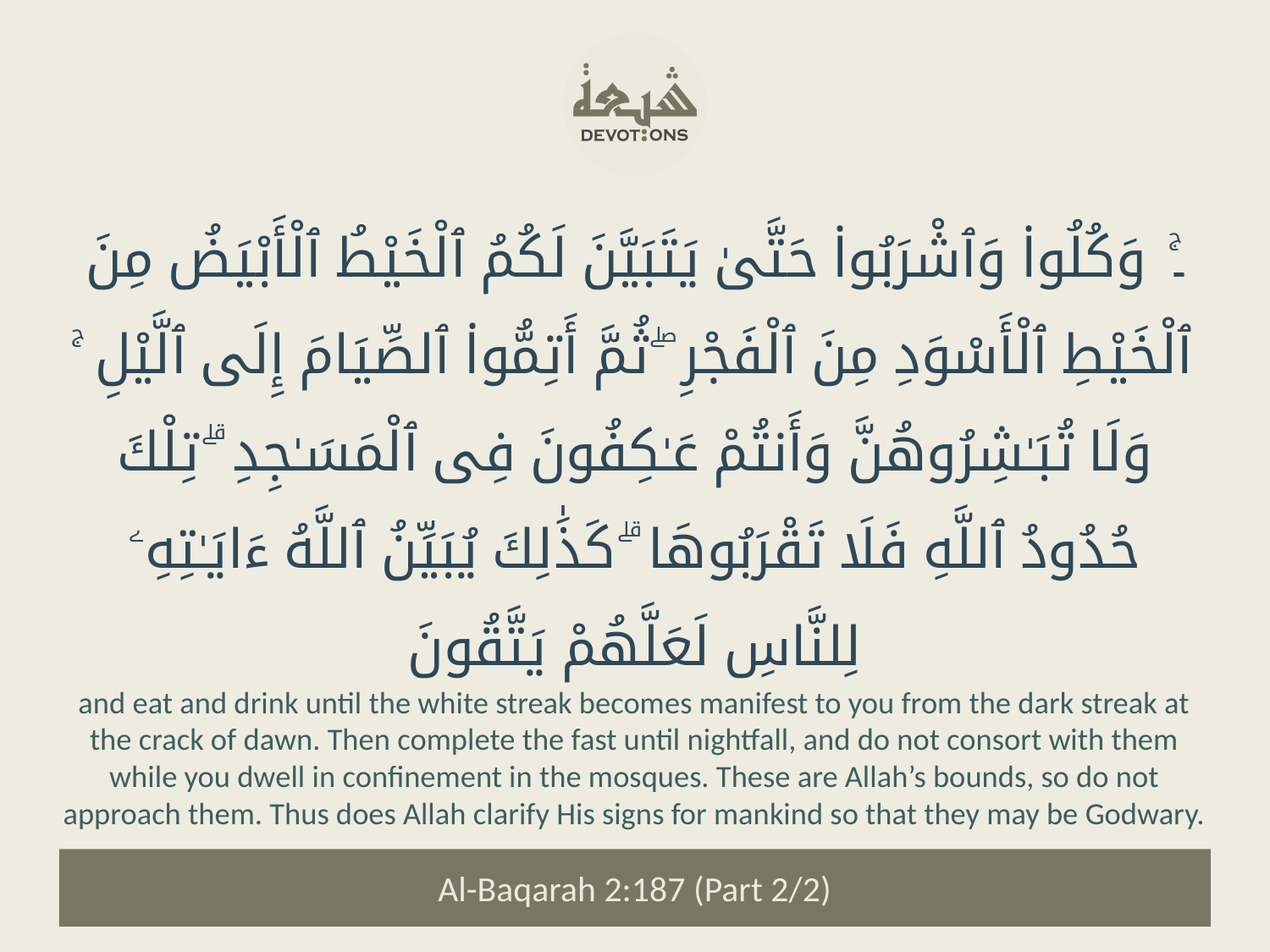

۔ۚ  وَكُلُوا۟ وَٱشْرَبُوا۟ حَتَّىٰ يَتَبَيَّنَ لَكُمُ ٱلْخَيْطُ ٱلْأَبْيَضُ مِنَ ٱلْخَيْطِ ٱلْأَسْوَدِ مِنَ ٱلْفَجْرِ ۖ ثُمَّ أَتِمُّوا۟ ٱلصِّيَامَ إِلَى ٱلَّيْلِ ۚ وَلَا تُبَـٰشِرُوهُنَّ وَأَنتُمْ عَـٰكِفُونَ فِى ٱلْمَسَـٰجِدِ ۗ تِلْكَ حُدُودُ ٱللَّهِ فَلَا تَقْرَبُوهَا ۗ كَذَٰلِكَ يُبَيِّنُ ٱللَّهُ ءَايَـٰتِهِۦ لِلنَّاسِ لَعَلَّهُمْ يَتَّقُونَ
and eat and drink until the white streak becomes manifest to you from the dark streak at the crack of dawn. Then complete the fast until nightfall, and do not consort with them while you dwell in confinement in the mosques. These are Allah’s bounds, so do not approach them. Thus does Allah clarify His signs for mankind so that they may be Godwary.
Al-Baqarah 2:187 (Part 2/2)